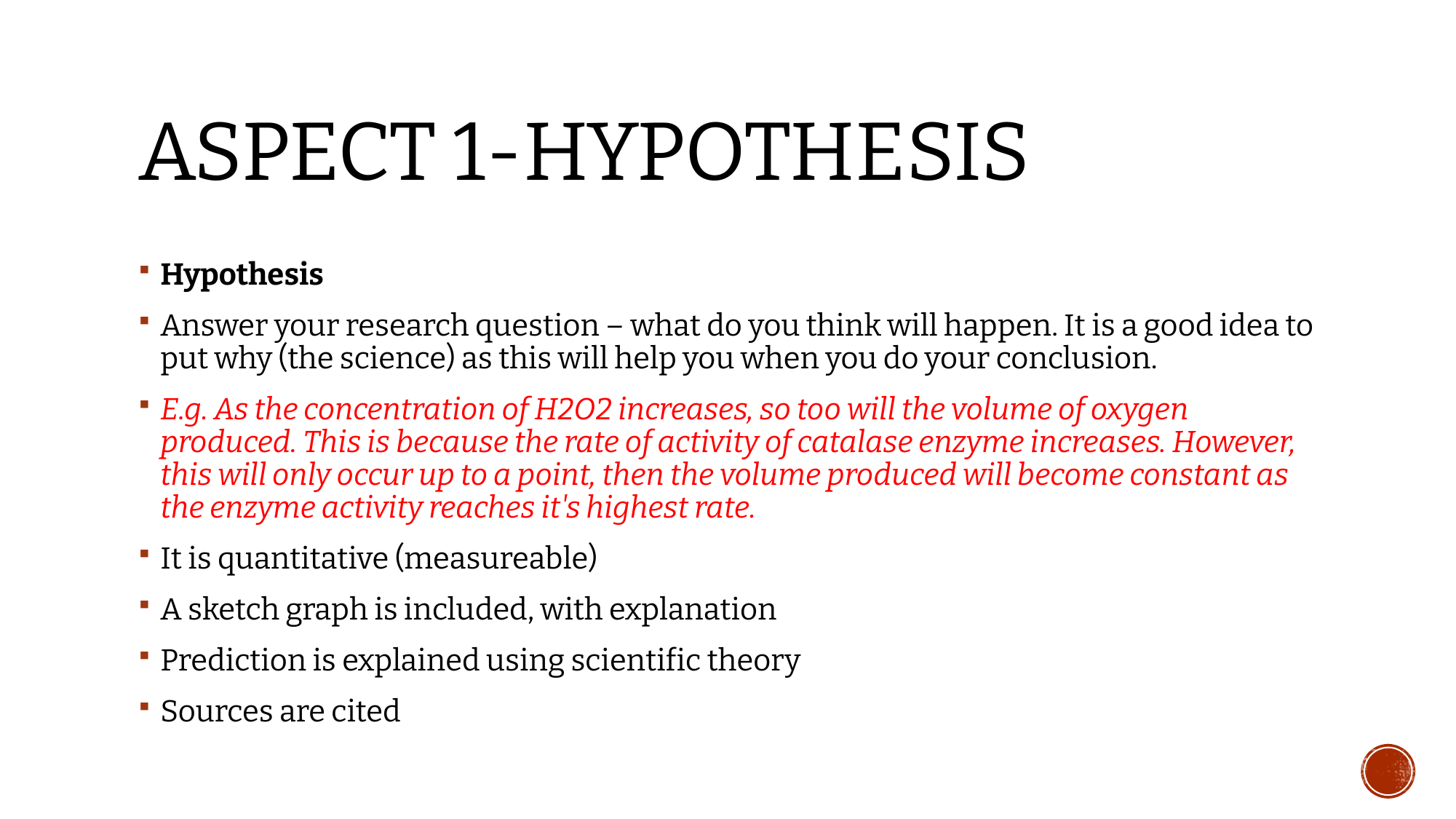

# Aspect 1-hypothesis
Hypothesis
Answer your research question – what do you think will happen. It is a good idea to put why (the science) as this will help you when you do your conclusion.
E.g. As the concentration of H2O2 increases, so too will the volume of oxygen produced. This is because the rate of activity of catalase enzyme increases. However, this will only occur up to a point, then the volume produced will become constant as the enzyme activity reaches it's highest rate.
It is quantitative (measureable)
A sketch graph is included, with explanation
Prediction is explained using scientific theory
Sources are cited